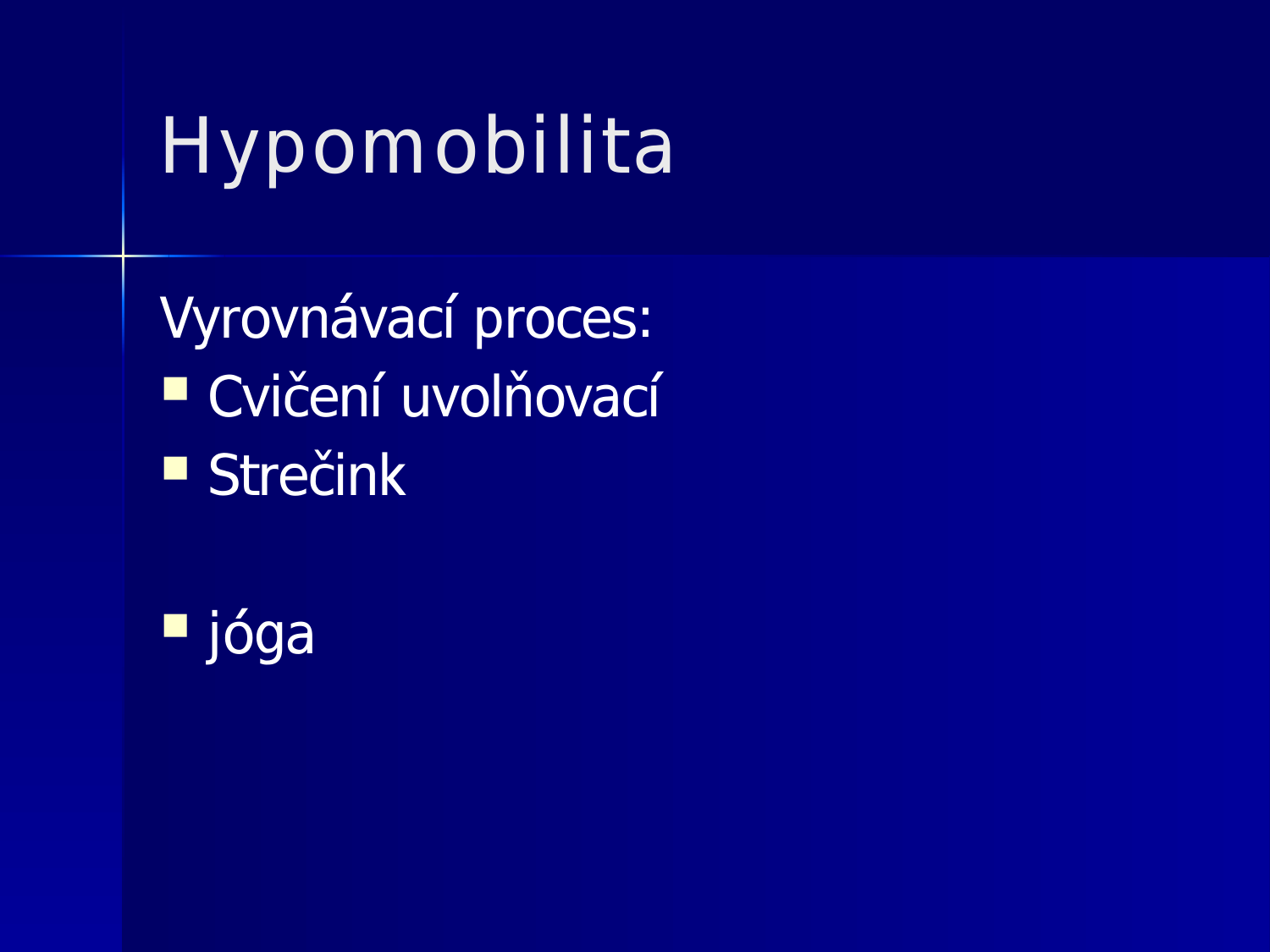

# Hypomobilita
Vyrovnávací proces:
Cvičení uvolňovací
Strečink

jóga